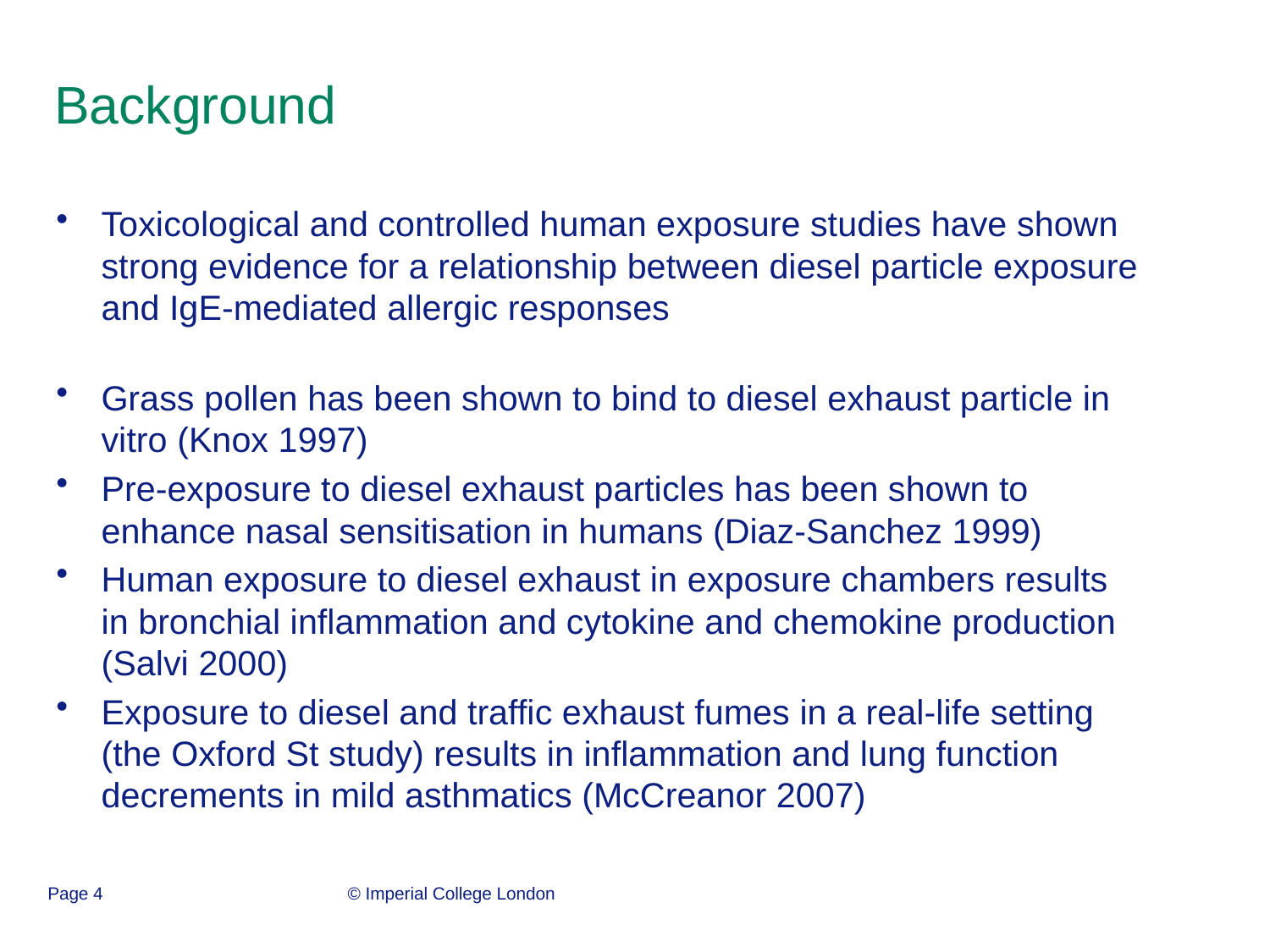

# Background
Toxicological and controlled human exposure studies have shown strong evidence for a relationship between diesel particle exposure and IgE-mediated allergic responses

Grass pollen has been shown to bind to diesel exhaust particle in vitro (Knox 1997)
Pre-exposure to diesel exhaust particles has been shown to enhance nasal sensitisation in humans (Diaz-Sanchez 1999)
Human exposure to diesel exhaust in exposure chambers results in bronchial inflammation and cytokine and chemokine production (Salvi 2000)
Exposure to diesel and traffic exhaust fumes in a real-life setting (the Oxford St study) results in inflammation and lung function decrements in mild asthmatics (McCreanor 2007)

Page 4
© Imperial College London